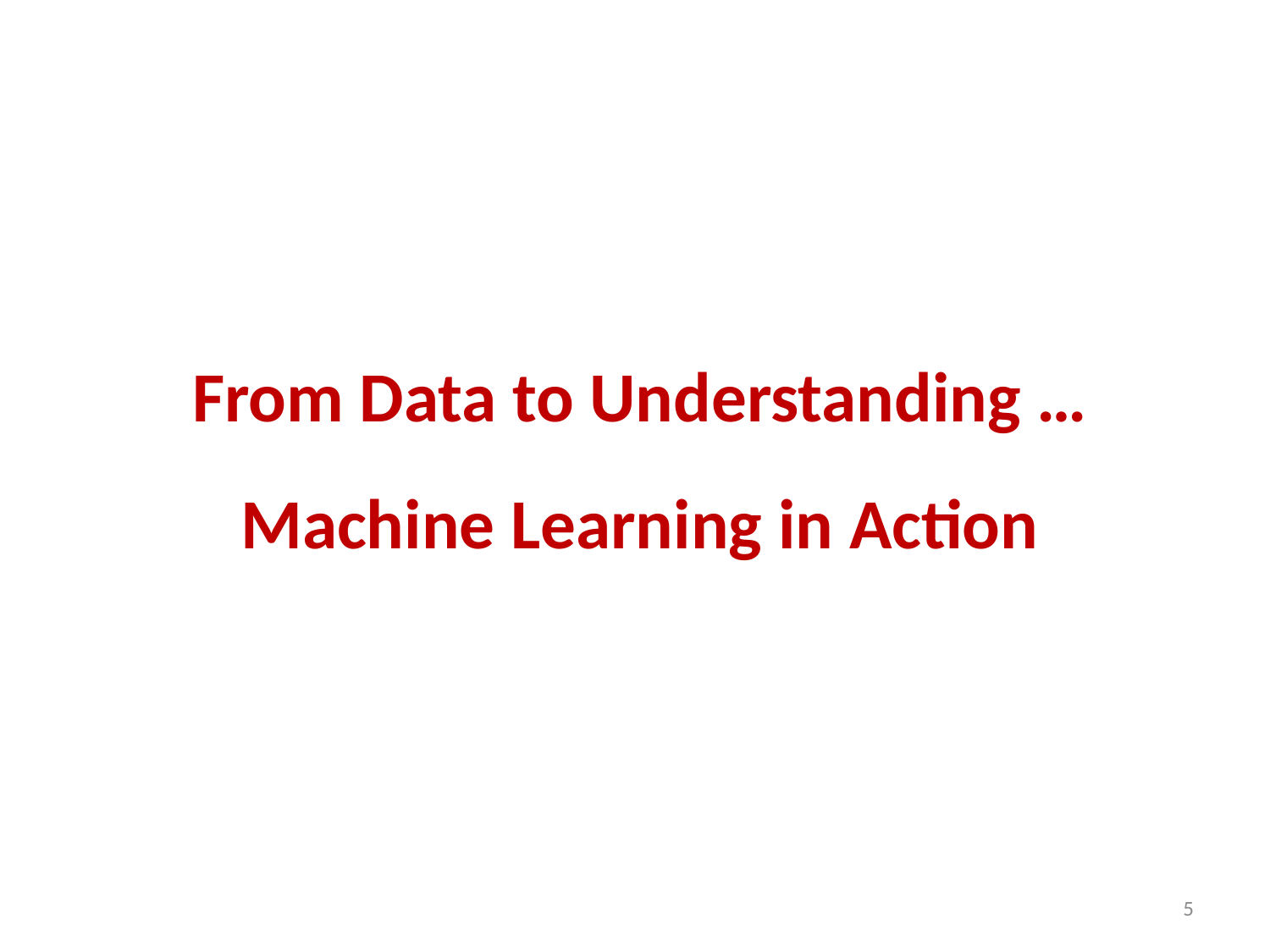

From Data to Understanding …

Machine Learning in Action
5